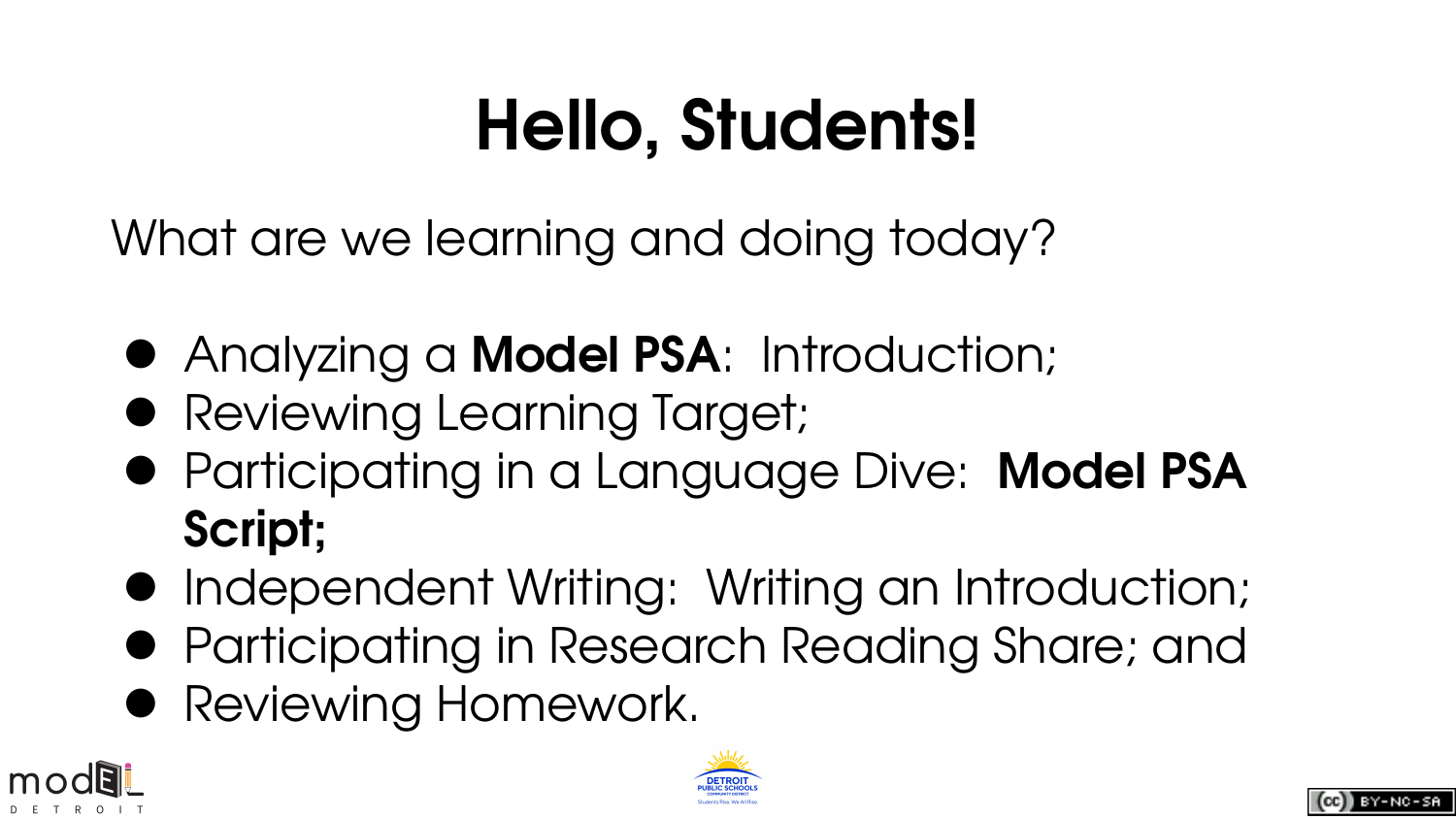

# Hello, Students!
What are we learning and doing today?

Analyzing a Model PSA:  Introduction;
Reviewing Learning Target;
Participating in a Language Dive:  Model PSA Script;
Independent Writing:  Writing an Introduction;
Participating in Research Reading Share; and
Reviewing Homework.